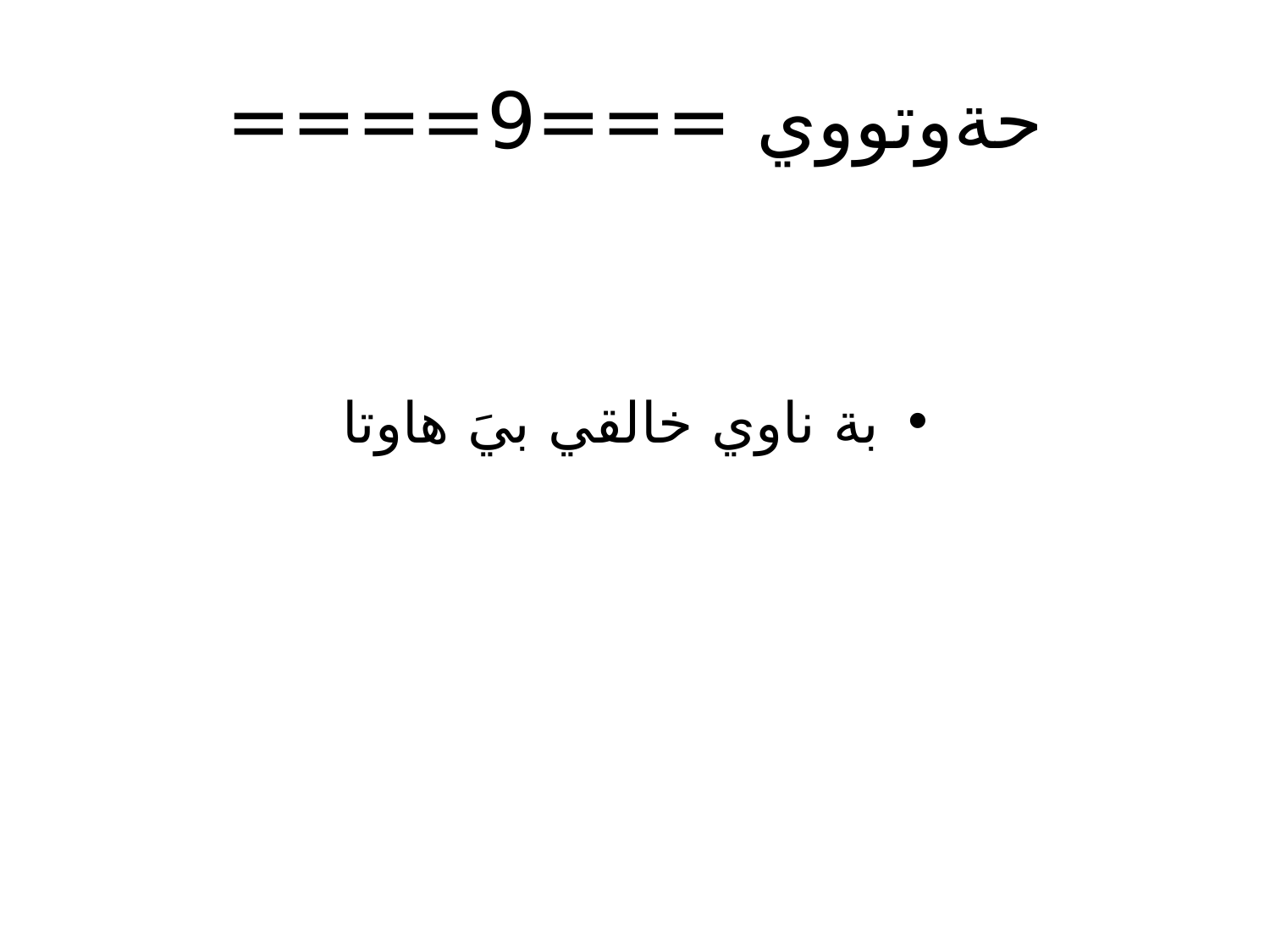

# حةوتووي ===9====

بة ناوي خالقي بيَ هاوتا